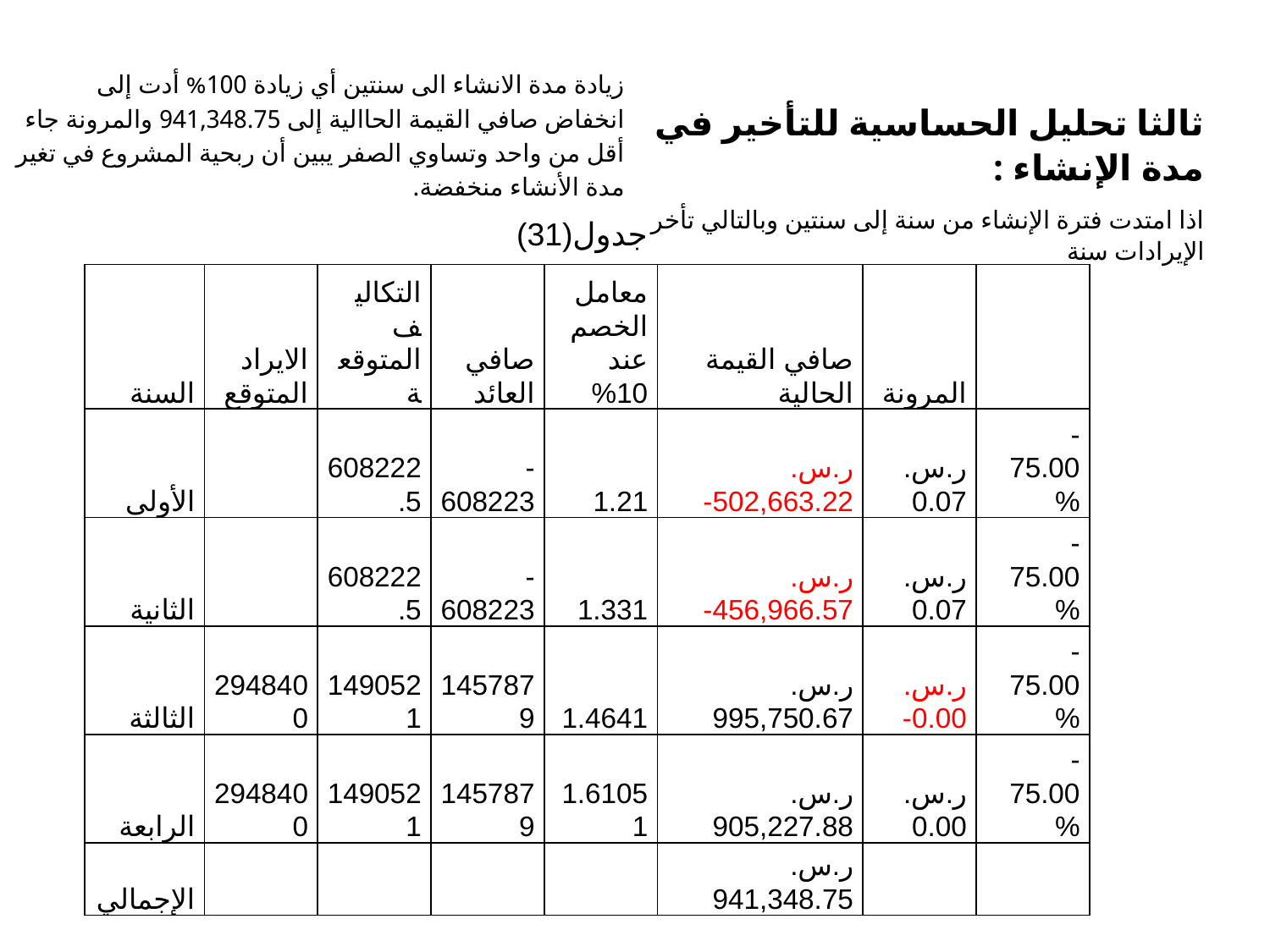

ثالثا تحليل الحساسية للتأخير في مدة الإنشاء :
اذا امتدت فترة الإنشاء من سنة إلى سنتين وبالتالي تأخر الإيرادات سنة

زيادة مدة الانشاء الى سنتين أي زيادة 100% أدت إلى انخفاض صافي القيمة الحاالية إلى 941,348.75 والمرونة جاء أقل من واحد وتساوي الصفر يبين أن ربحية المشروع في تغير مدة الأنشاء منخفضة.
جدول(31)
| السنة | الايراد المتوقع | التكاليف المتوقعة | صافي العائد | معامل الخصم عند 10% | صافي القيمة الحالية | المرونة |  |
| --- | --- | --- | --- | --- | --- | --- | --- |
| الأولى |  | 608222.5 | -608223 | 1.21 | ر.س.‏ 502,663.22- | ر.س.‏ 0.07 | -75.00% |
| الثانية |  | 608222.5 | -608223 | 1.331 | ر.س.‏ 456,966.57- | ر.س.‏ 0.07 | -75.00% |
| الثالثة | 2948400 | 1490521 | 1457879 | 1.4641 | ر.س.‏ 995,750.67 | ر.س.‏ 0.00- | -75.00% |
| الرابعة | 2948400 | 1490521 | 1457879 | 1.61051 | ر.س.‏ 905,227.88 | ر.س.‏ 0.00 | -75.00% |
| الإجمالي |  |  |  |  | ر.س.‏ 941,348.75 |  |  |